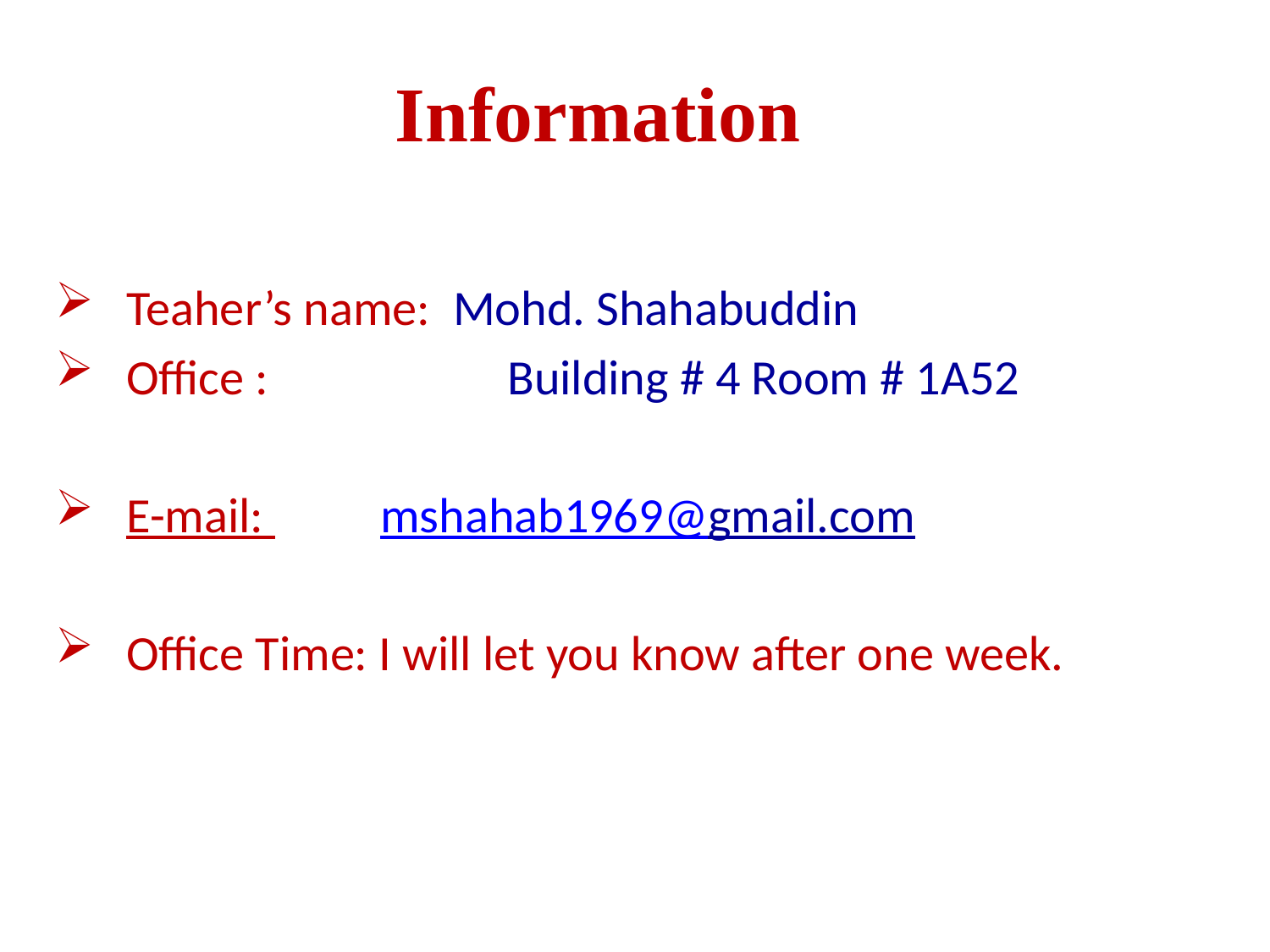

# Information

Teaher’s name:  Mohd. Shahabuddin
Office : 		Building # 4 Room # 1A52

E-mail:     	mshahab1969@gmail.com

Office Time: I will let you know after one week.